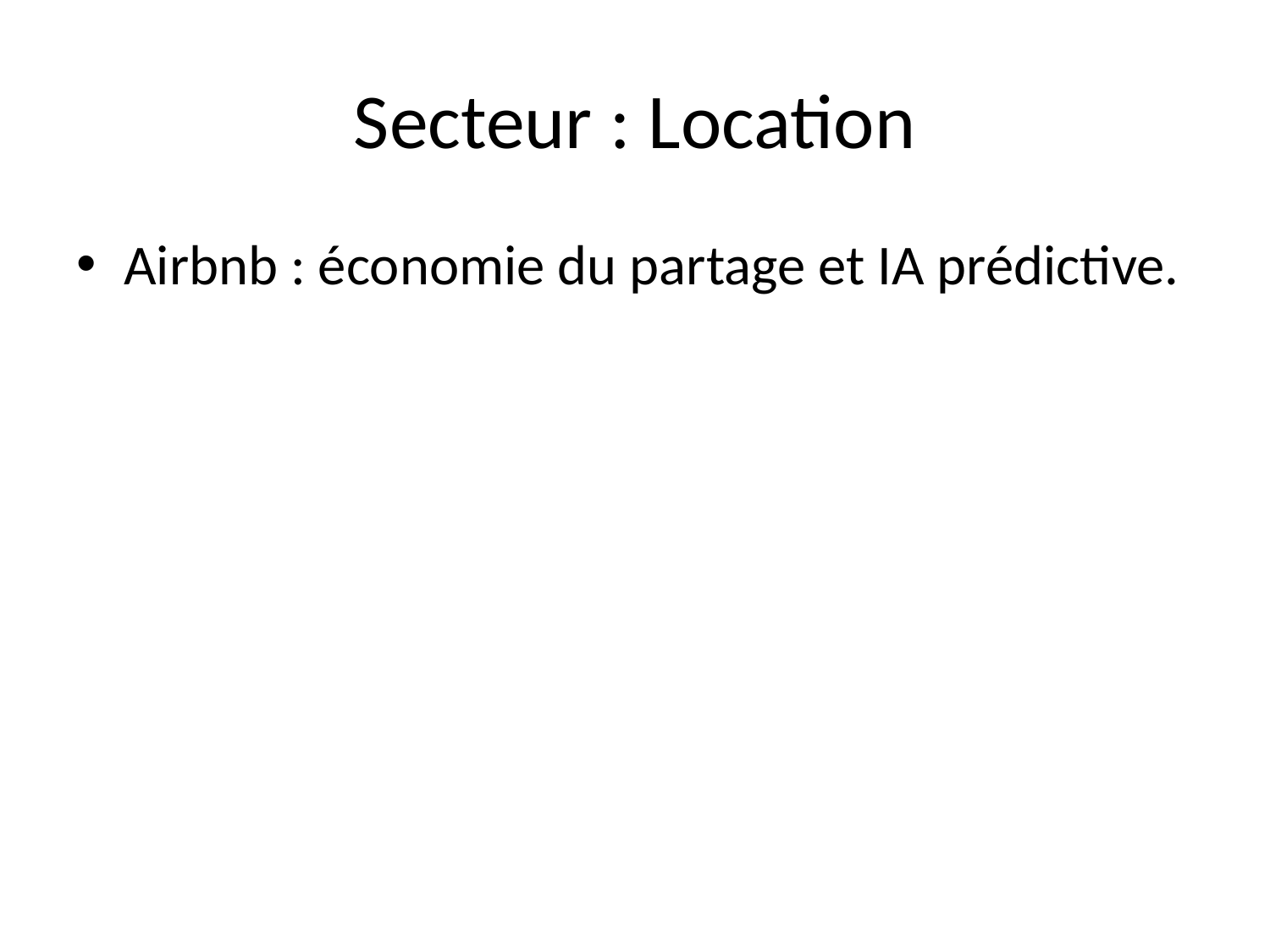

# Secteur : Location
Airbnb : économie du partage et IA prédictive.